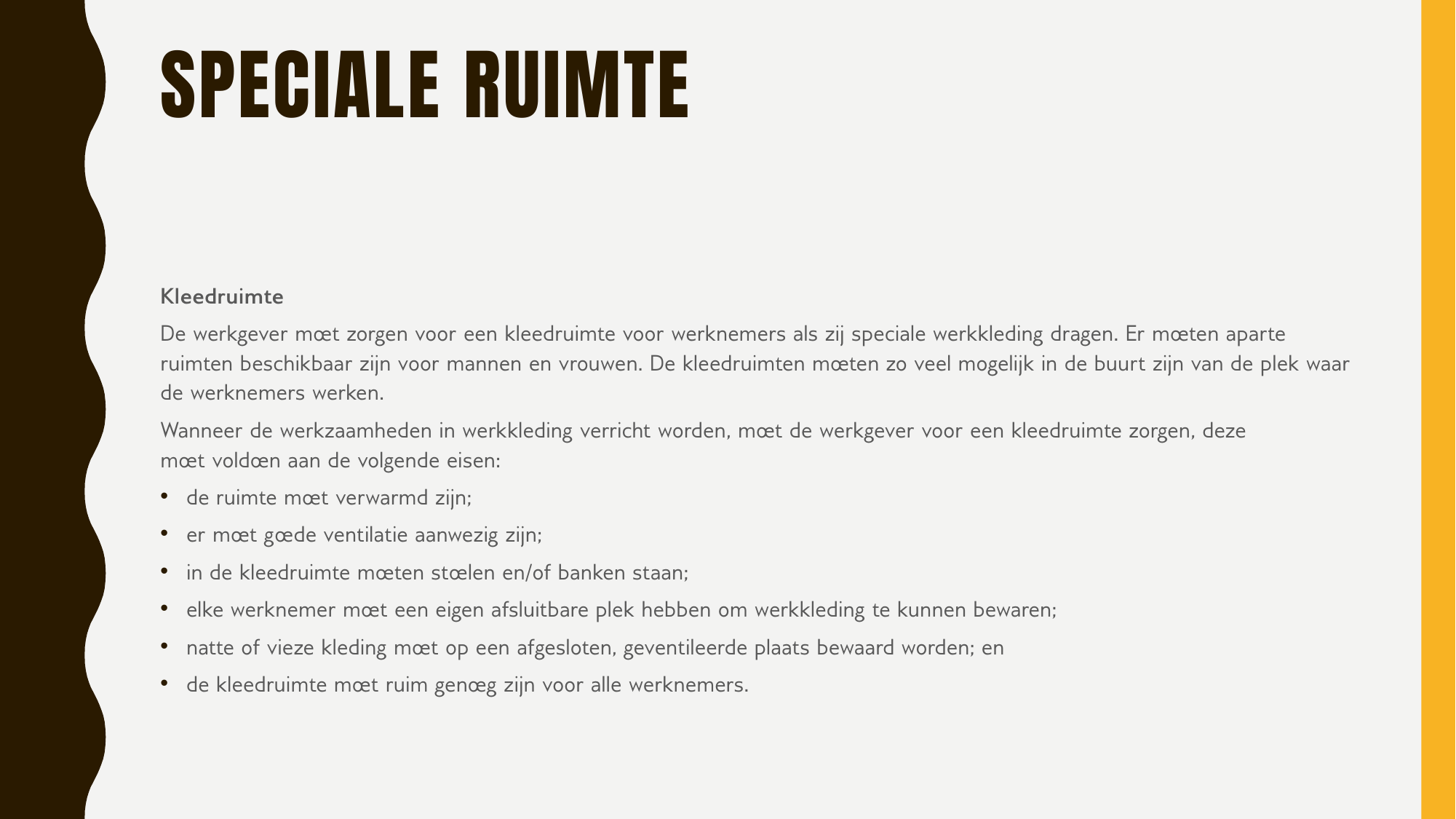

# Speciale ruimte
Kleedruimte
De werkgever moet zorgen voor een kleedruimte voor werknemers als zij speciale werkkleding dragen. Er moeten aparte ruimten beschikbaar zijn voor mannen en vrouwen. De kleedruimten moeten zo veel mogelijk in de buurt zijn van de plek waar de werknemers werken.
Wanneer de werkzaamheden in werkkleding verricht worden, moet de werkgever voor een kleedruimte zorgen, deze moet voldoen aan de volgende eisen:
de ruimte moet verwarmd zijn;
er moet goede ventilatie aanwezig zijn;
in de kleedruimte moeten stoelen en/of banken staan;
elke werknemer moet een eigen afsluitbare plek hebben om werkkleding te kunnen bewaren;
natte of vieze kleding moet op een afgesloten, geventileerde plaats bewaard worden; en
de kleedruimte moet ruim genoeg zijn voor alle werknemers.